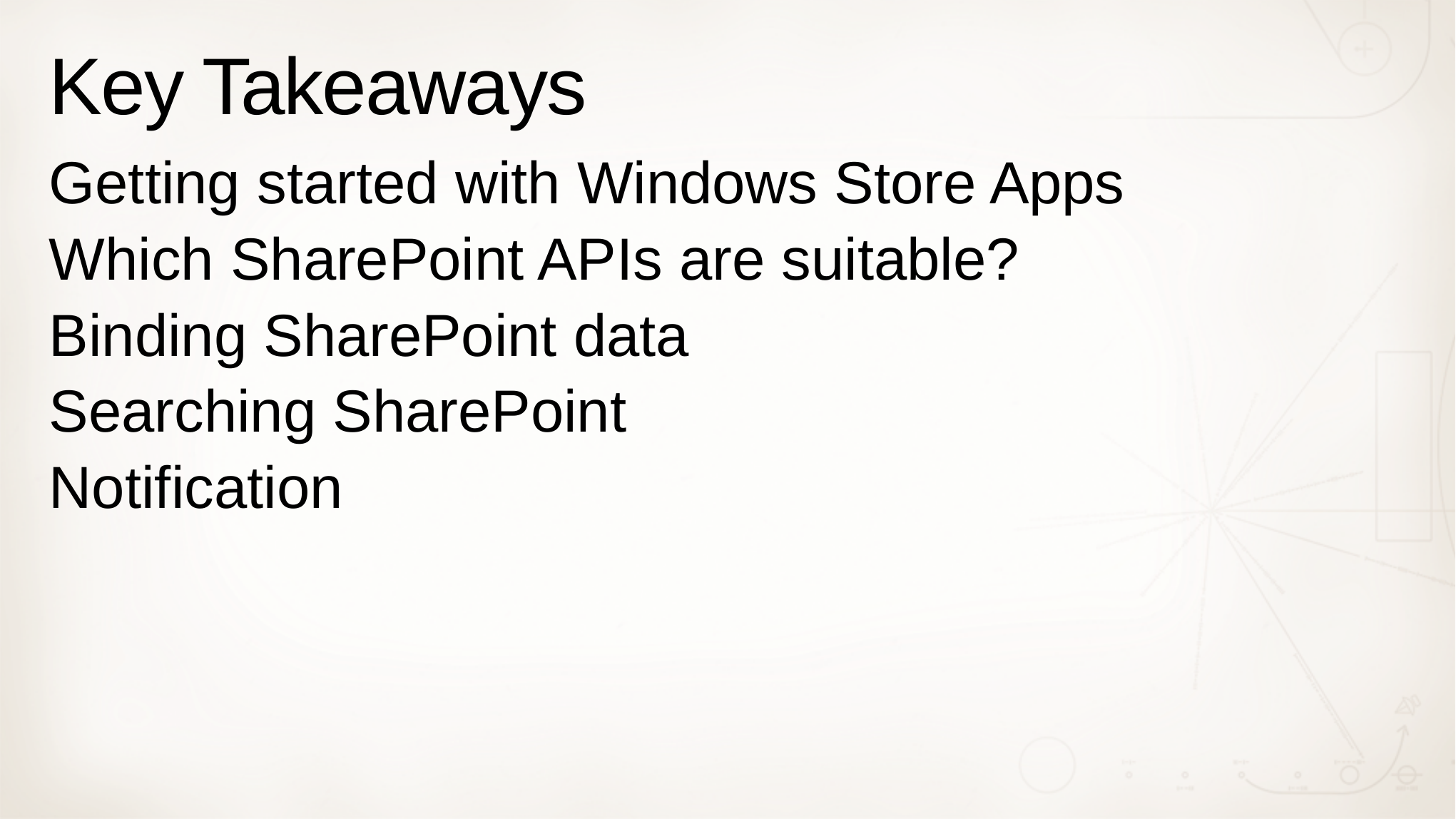

# Key Takeaways
Getting started with Windows Store Apps
Which SharePoint APIs are suitable?
Binding SharePoint data
Searching SharePoint
Notification